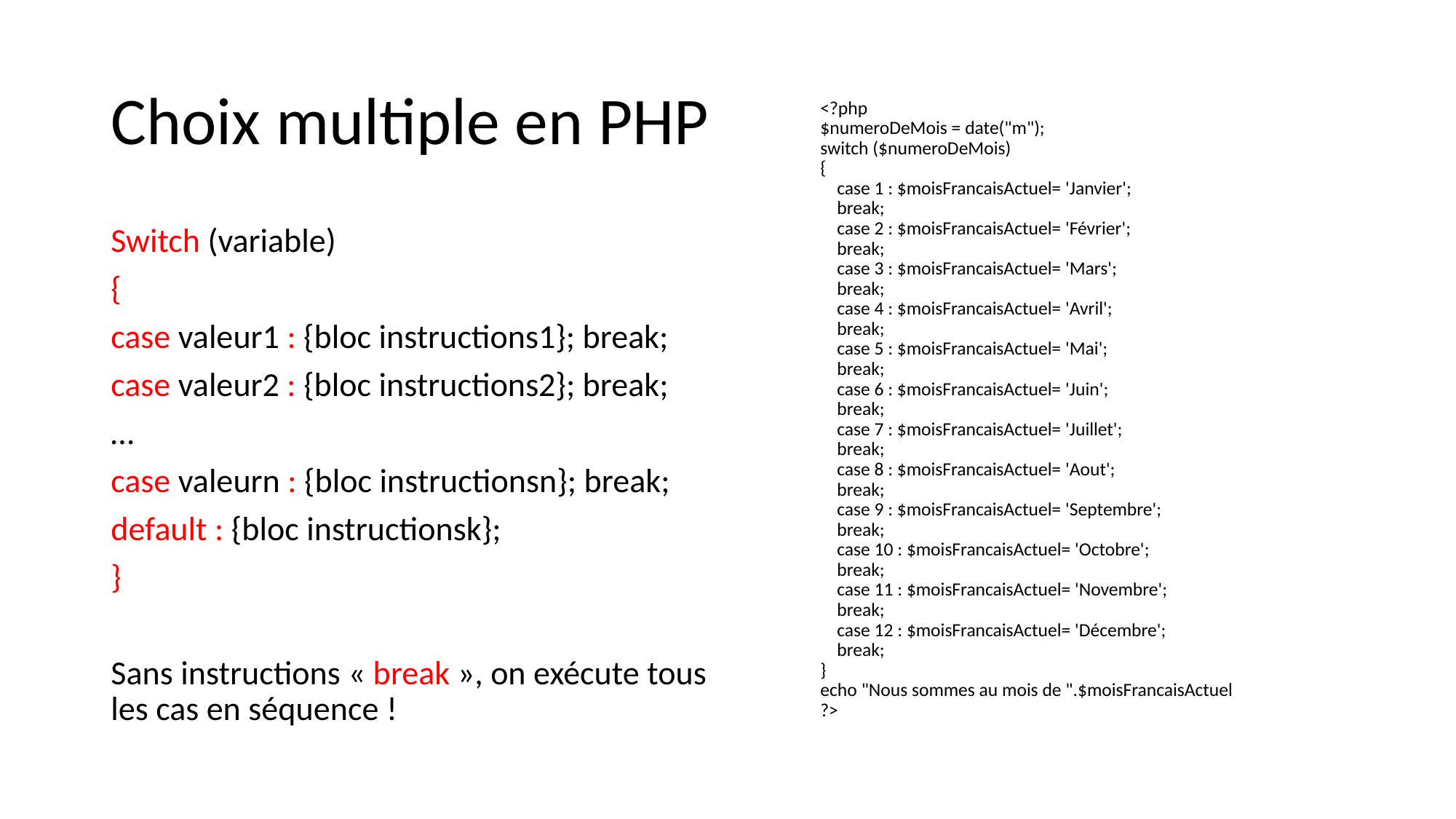

# Choix multiple en PHP
<?php 
$numeroDeMois = date("m");
switch ($numeroDeMois)
{
    case 1 : $moisFrancaisActuel= 'Janvier';
    break;
    case 2 : $moisFrancaisActuel= 'Février';
    break;
    case 3 : $moisFrancaisActuel= 'Mars';
    break;
    case 4 : $moisFrancaisActuel= 'Avril';
    break;
    case 5 : $moisFrancaisActuel= 'Mai';
    break;
    case 6 : $moisFrancaisActuel= 'Juin';
    break;
    case 7 : $moisFrancaisActuel= 'Juillet';
    break;
    case 8 : $moisFrancaisActuel= 'Aout';
    break;
    case 9 : $moisFrancaisActuel= 'Septembre';
    break;
    case 10 : $moisFrancaisActuel= 'Octobre';
    break;
    case 11 : $moisFrancaisActuel= 'Novembre';
    break;
    case 12 : $moisFrancaisActuel= 'Décembre';
    break;
}
echo "Nous sommes au mois de ".$moisFrancaisActuel
?>
Switch (variable)
{
case valeur1 : {bloc instructions1}; break;
case valeur2 : {bloc instructions2}; break;
…
case valeurn : {bloc instructionsn}; break;
default : {bloc instructionsk};
}

Sans instructions « break », on exécute tous les cas en séquence !